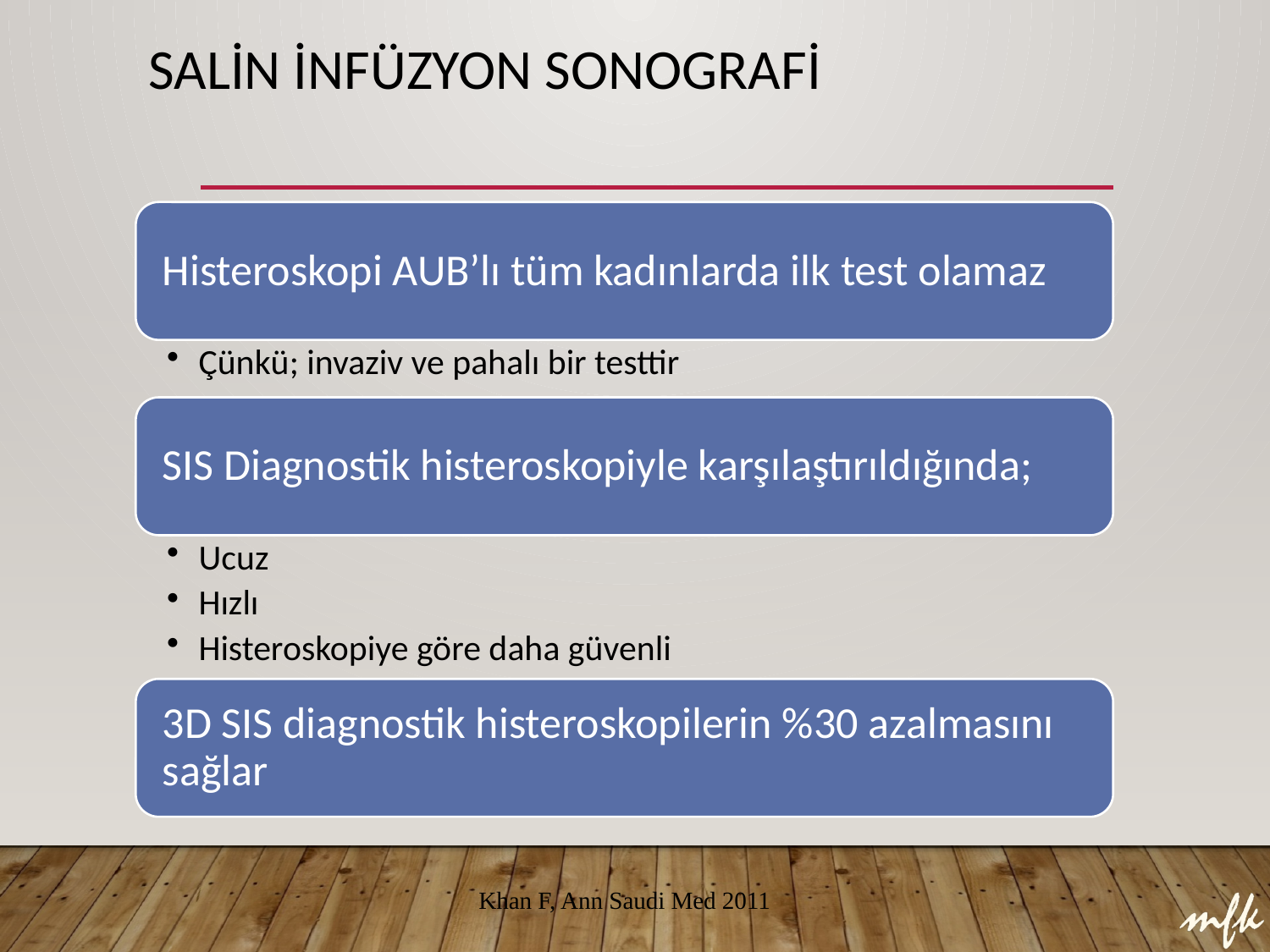

# Salin İnfüzyon Sonografi
Histeroskopi AUB’lı tüm kadınlarda ilk test olamaz
Çünkü; invaziv ve pahalı bir testtir
SIS Diagnostik histeroskopiyle karşılaştırıldığında;
Ucuz
Hızlı
Histeroskopiye göre daha güvenli
3D SIS diagnostik histeroskopilerin %30 azalmasını sağlar
Khan F, Ann Saudi Med 2011